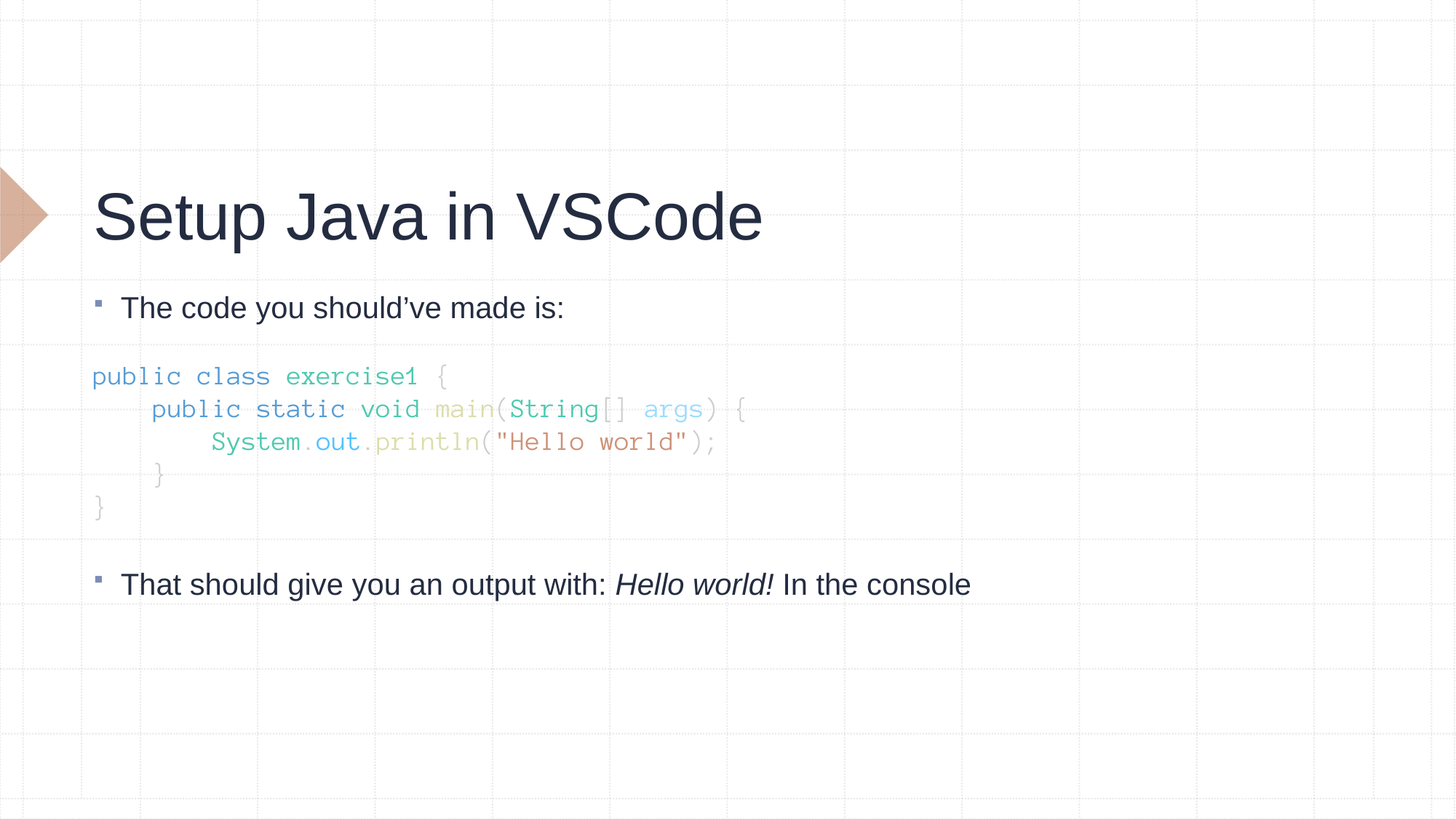

# Setup Java in VSCode
The code you should’ve made is:

That should give you an output with: Hello world! In the console
public class exercise1 {
    public static void main(String[] args) {
        System.out.println("Hello world");
    }
}